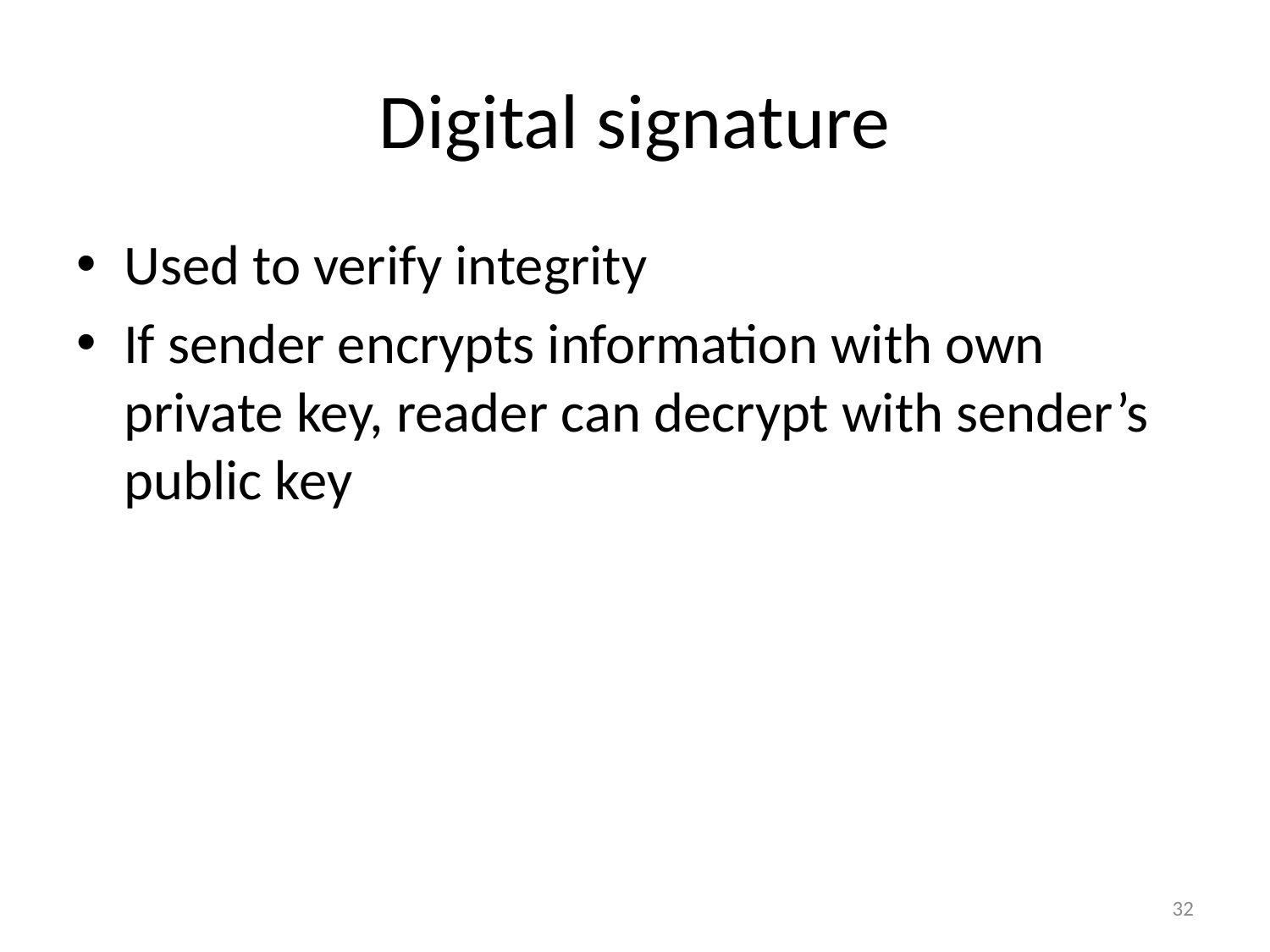

# Digital signature
Used to verify integrity
If sender encrypts information with own private key, reader can decrypt with sender’s public key
32